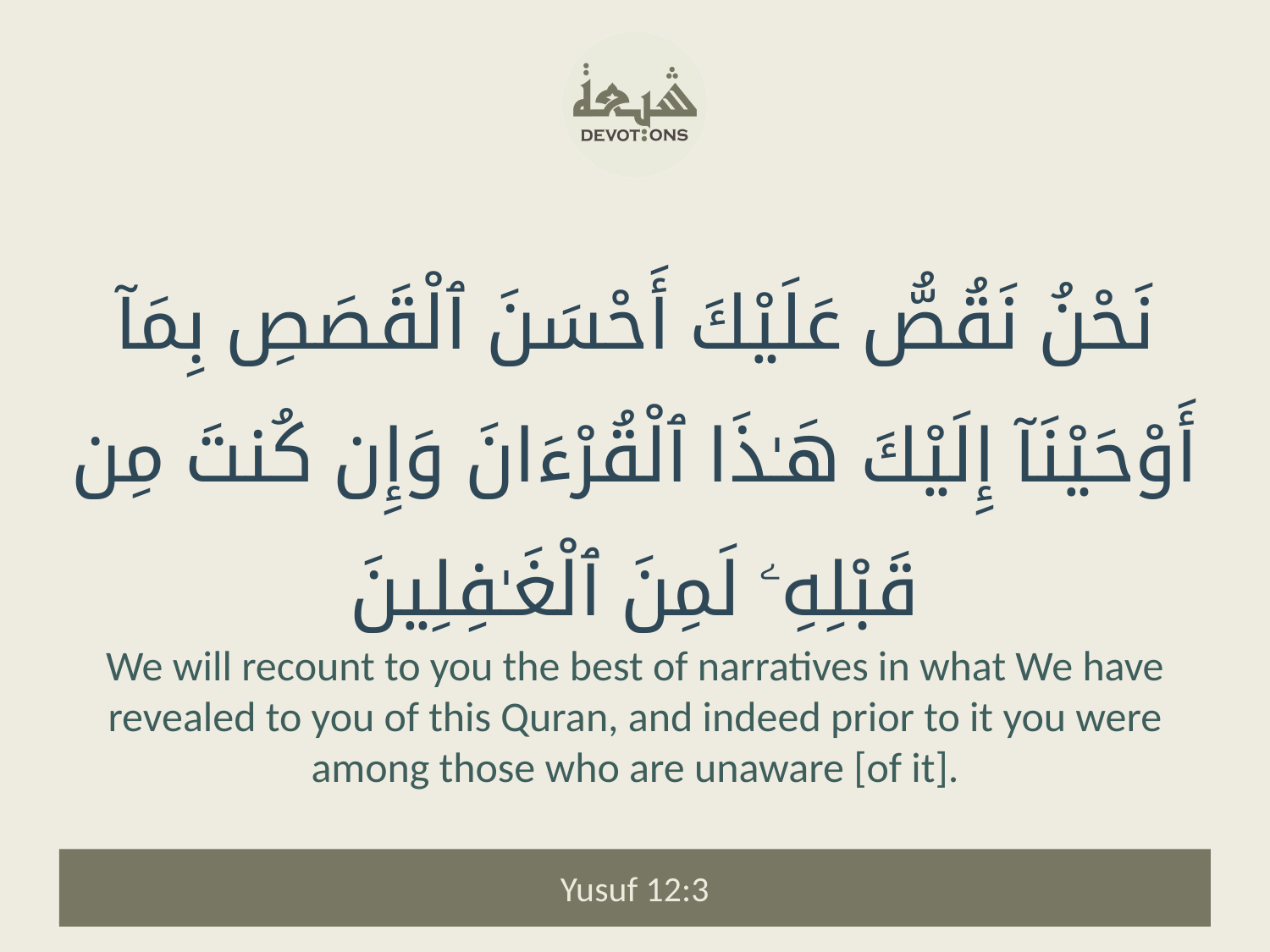

نَحْنُ نَقُصُّ عَلَيْكَ أَحْسَنَ ٱلْقَصَصِ بِمَآ أَوْحَيْنَآ إِلَيْكَ هَـٰذَا ٱلْقُرْءَانَ وَإِن كُنتَ مِن قَبْلِهِۦ لَمِنَ ٱلْغَـٰفِلِينَ
We will recount to you the best of narratives in what We have revealed to you of this Quran, and indeed prior to it you were among those who are unaware [of it].
Yusuf 12:3